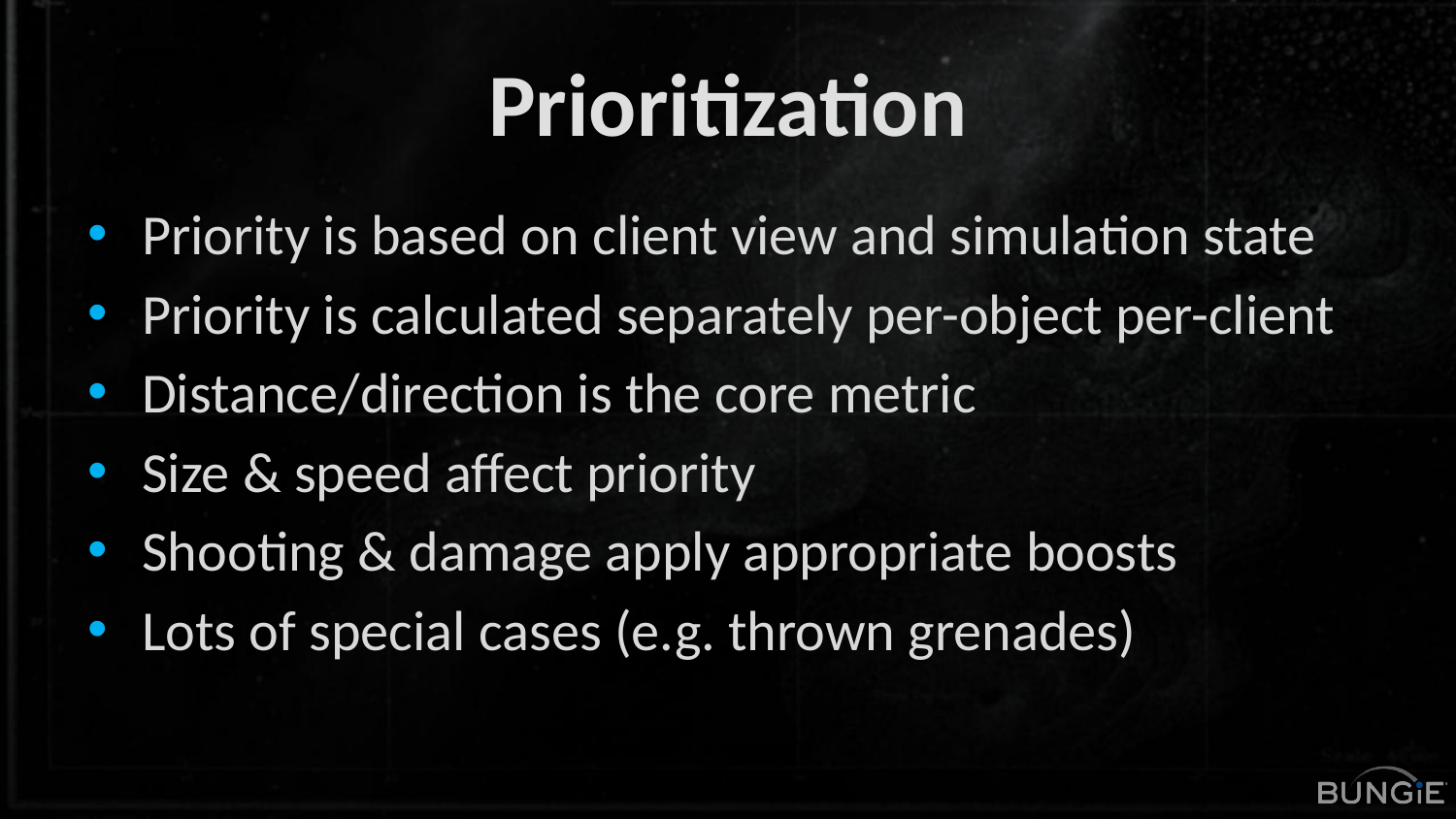

# Prioritization
Priority is based on client view and simulation state
Priority is calculated separately per-object per-client
Distance/direction is the core metric
Size & speed affect priority
Shooting & damage apply appropriate boosts
Lots of special cases (e.g. thrown grenades)